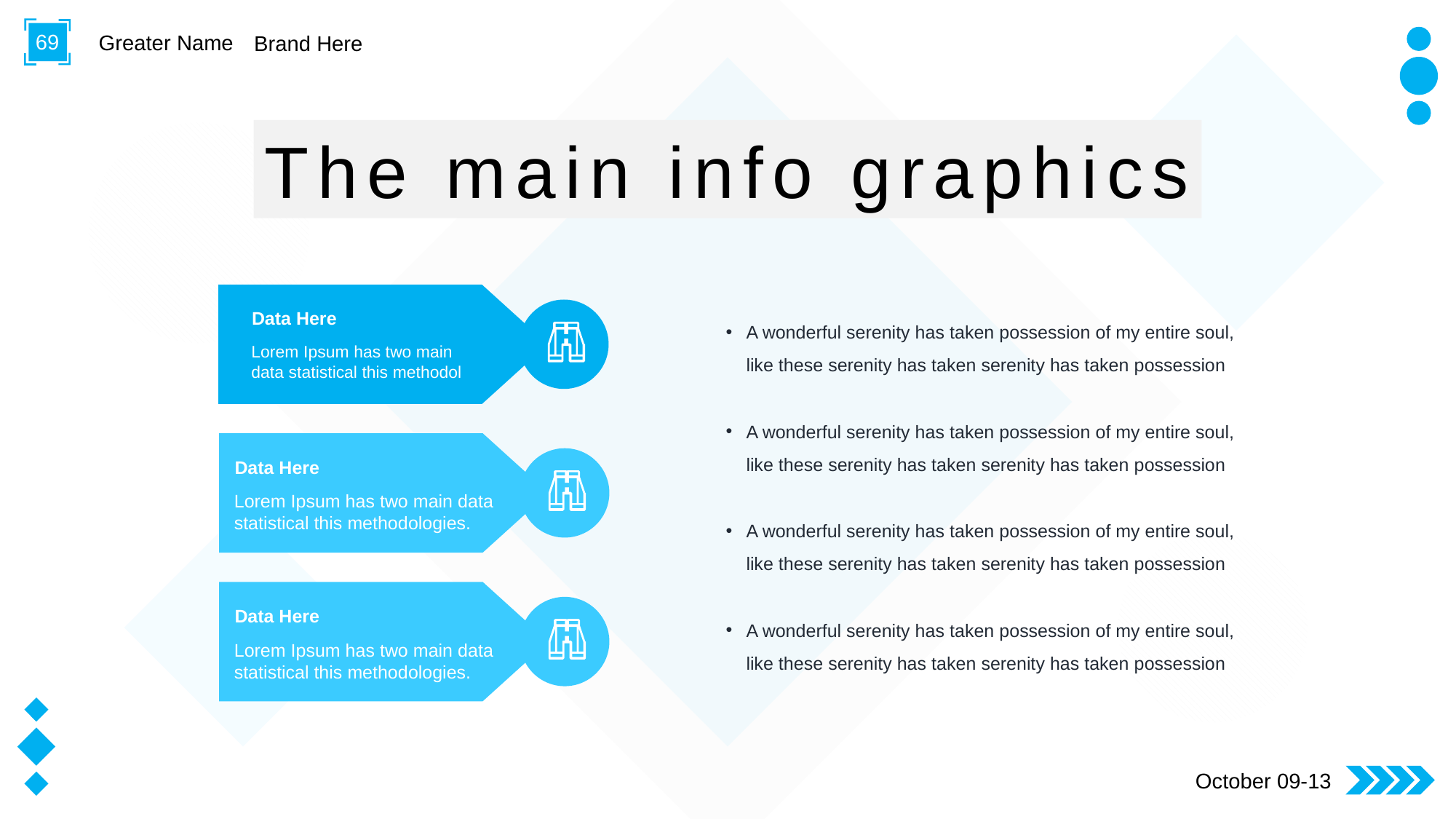

69
Greater Name
Brand Here

The main info graphics

Data Here

A wonderful serenity has taken possession of my entire soul, like these serenity has taken serenity has taken possession

Lorem Ipsum has two main data statistical this methodol
A wonderful serenity has taken possession of my entire soul, like these serenity has taken serenity has taken possession
Data Here

Lorem Ipsum has two main data statistical this methodologies.
A wonderful serenity has taken possession of my entire soul, like these serenity has taken serenity has taken possession
Data Here

A wonderful serenity has taken possession of my entire soul, like these serenity has taken serenity has taken possession

Lorem Ipsum has two main data statistical this methodologies.

October 09-13